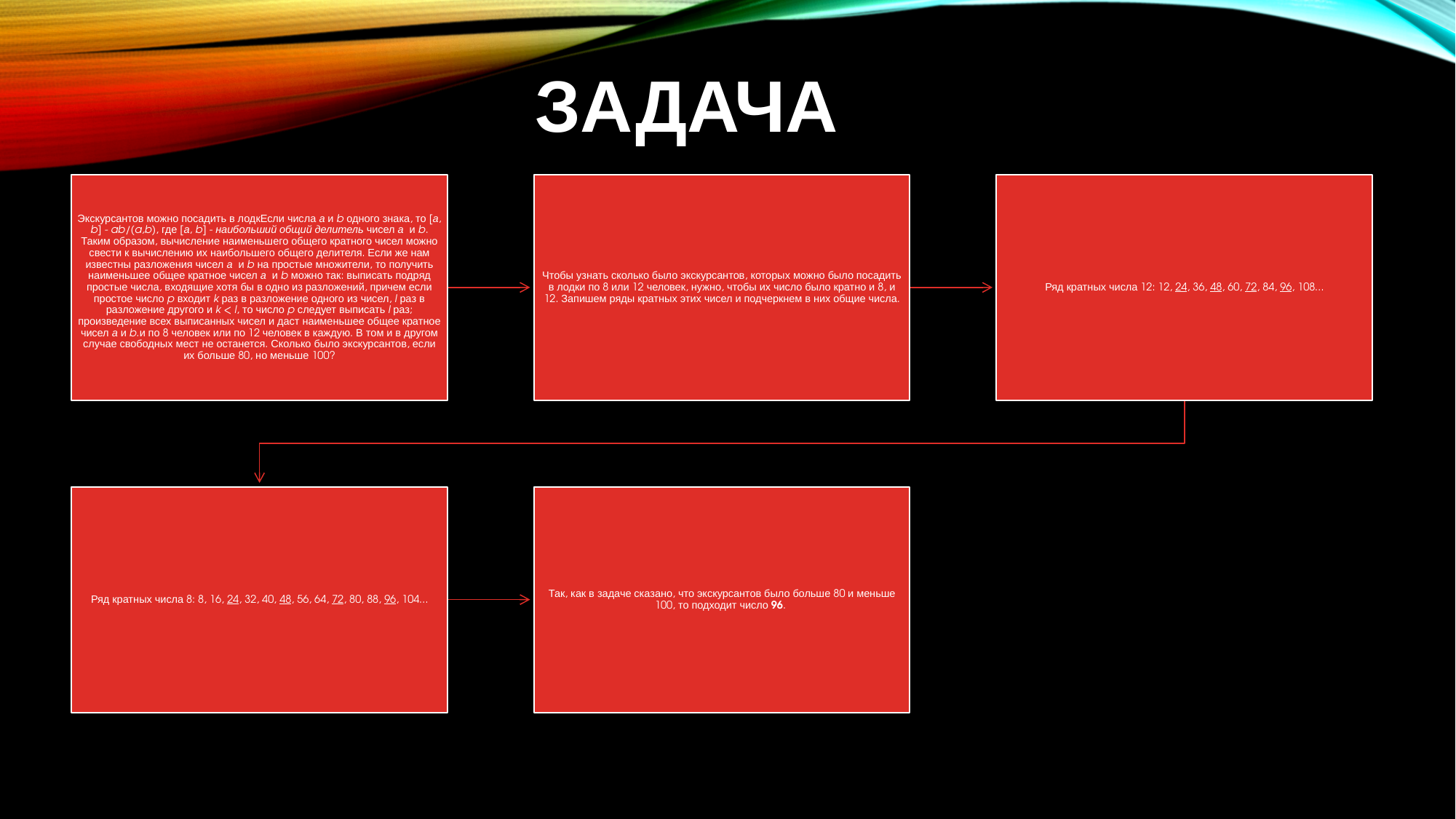

# Задача

Экскурсантов можно посадить в лодкЕсли числа а и b одного знака, то [а, b] - ab/(a,b), где [а, b] - наибольший общий делитель чисел а  и b. Таким образом, вычисление наименьшего общего кратного чисел можно свести к вычислению их наибольшего общего делителя. Если же нам известны разложения чисел а  и b на простые множители, то получить наименьшее общее кратное чисел а  и b можно так: выписать подряд простые числа, входящие хотя бы в одно из разложений, причем если простое число p входит k раз в разложение одного из чисел, l раз в разложение другого и k < l, то число p следует выписать l раз; произведение всех выписанных чисел и даст наименьшее общее кратное чисел а и b.и по 8 человек или по 12 человек в каждую. В том и в другом случае свободных мест не останется. Сколько было экскурсантов, если их больше 80, но меньше 100?

Чтобы узнать сколько было экскурсантов, которых можно было посадить в лодки по 8 или 12 человек, нужно, чтобы их число было кратно и 8, и 12. Запишем ряды кратных этих чисел и подчеркнем в них общие числа.

Ряд кратных числа 12: 12, 24, 36, 48, 60, 72, 84, 96, 108…

Ряд кратных числа 8: 8, 16, 24, 32, 40, 48, 56, 64, 72, 80, 88, 96, 104…
Так, как в задаче сказано, что экскурсантов было больше 80 и меньше 100, то подходит число 96.